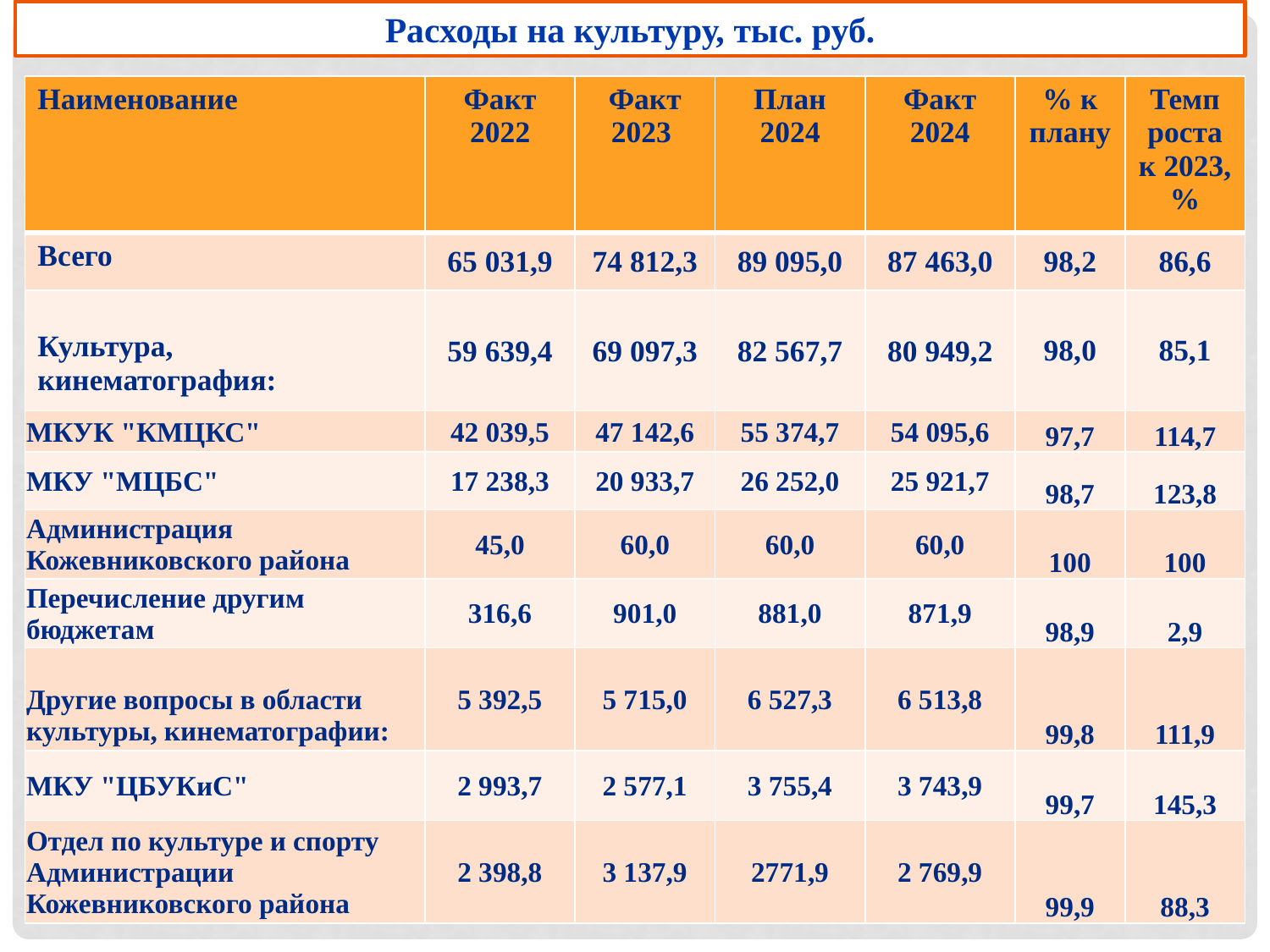

Расходы на культуру, тыс. руб.
| Наименование | Факт 2022 | Факт 2023 | План 2024 | Факт 2024 | % к плану | Темп роста к 2023, % |
| --- | --- | --- | --- | --- | --- | --- |
| Всего | 65 031,9 | 74 812,3 | 89 095,0 | 87 463,0 | 98,2 | 86,6 |
| Культура, кинематография: | 59 639,4 | 69 097,3 | 82 567,7 | 80 949,2 | 98,0 | 85,1 |
| МКУК "КМЦКС" | 42 039,5 | 47 142,6 | 55 374,7 | 54 095,6 | 97,7 | 114,7 |
| МКУ "МЦБС" | 17 238,3 | 20 933,7 | 26 252,0 | 25 921,7 | 98,7 | 123,8 |
| Администрация Кожевниковского района | 45,0 | 60,0 | 60,0 | 60,0 | 100 | 100 |
| Перечисление другим бюджетам | 316,6 | 901,0 | 881,0 | 871,9 | 98,9 | 2,9 |
| Другие вопросы в области культуры, кинематографии: | 5 392,5 | 5 715,0 | 6 527,3 | 6 513,8 | 99,8 | 111,9 |
| МКУ "ЦБУКиС" | 2 993,7 | 2 577,1 | 3 755,4 | 3 743,9 | 99,7 | 145,3 |
| Отдел по культуре и спорту Администрации Кожевниковского района | 2 398,8 | 3 137,9 | 2771,9 | 2 769,9 | 99,9 | 88,3 |